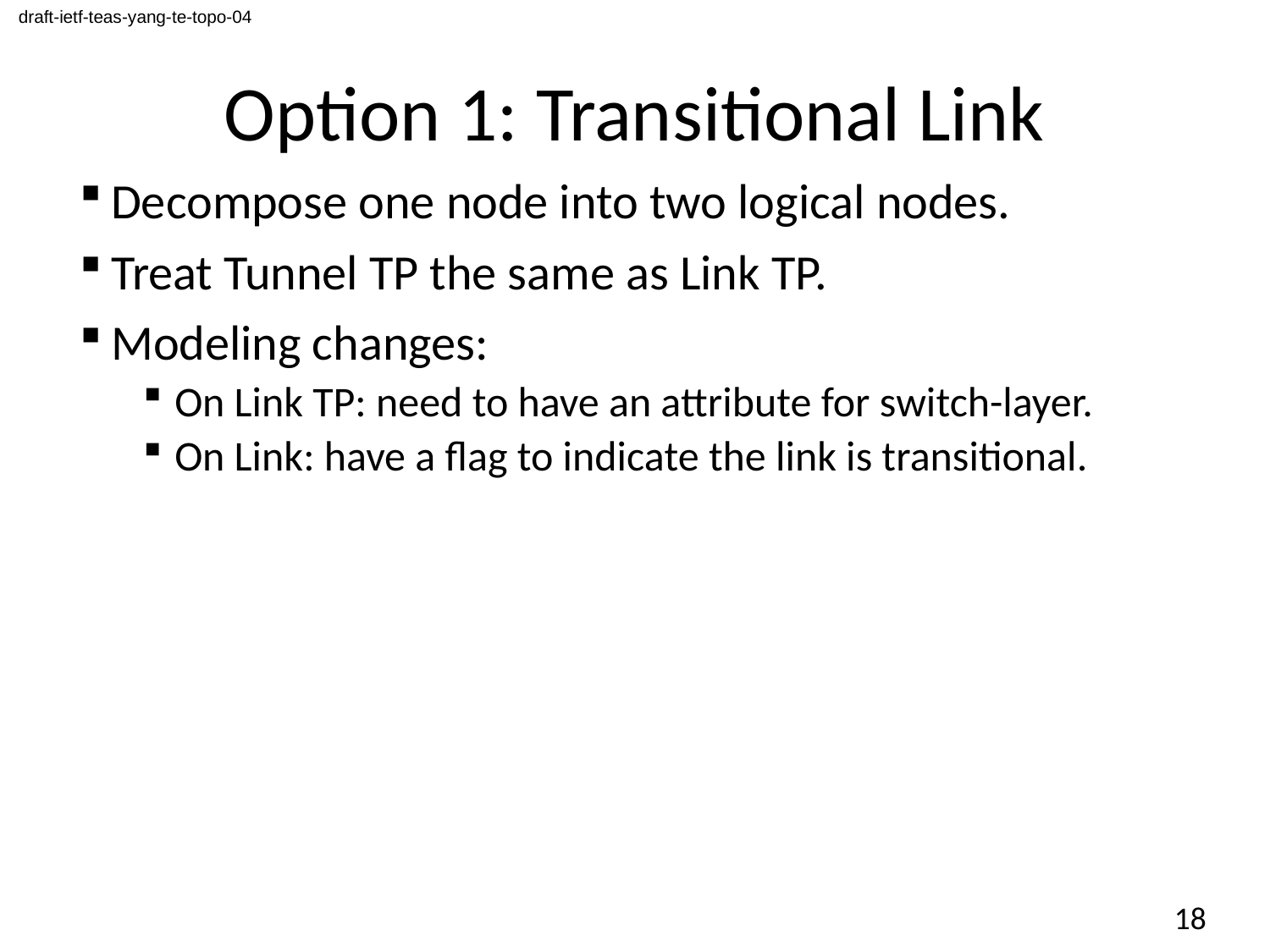

draft-ietf-teas-yang-te-topo-04
# Option 1: Transitional Link
Decompose one node into two logical nodes.
Treat Tunnel TP the same as Link TP.
Modeling changes:
On Link TP: need to have an attribute for switch-layer.
On Link: have a flag to indicate the link is transitional.

18